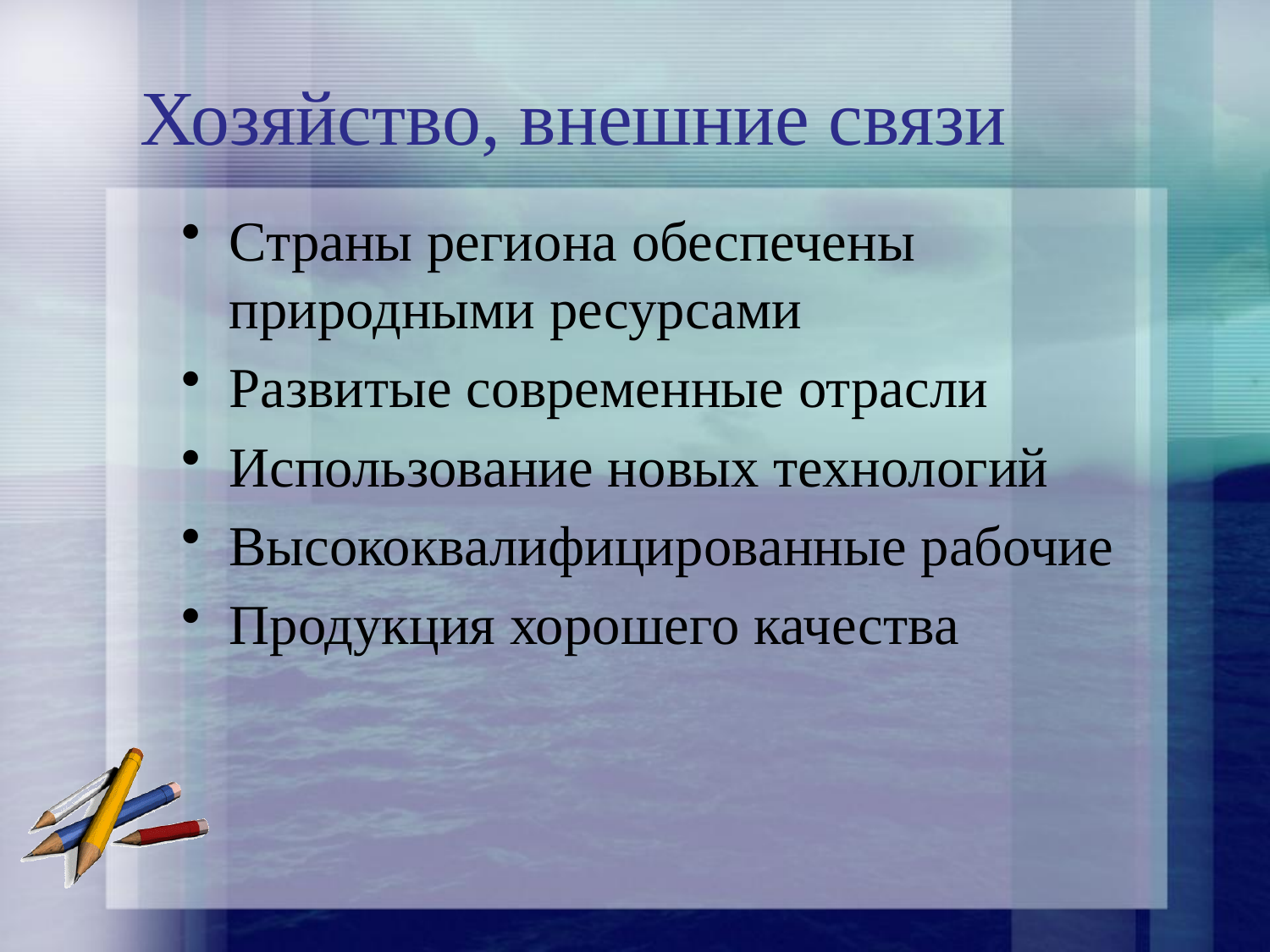

# Хозяйство, внешние связи
Страны региона обеспечены природными ресурсами
Развитые современные отрасли
Использование новых технологий
Высококвалифицированные рабочие
Продукция хорошего качества